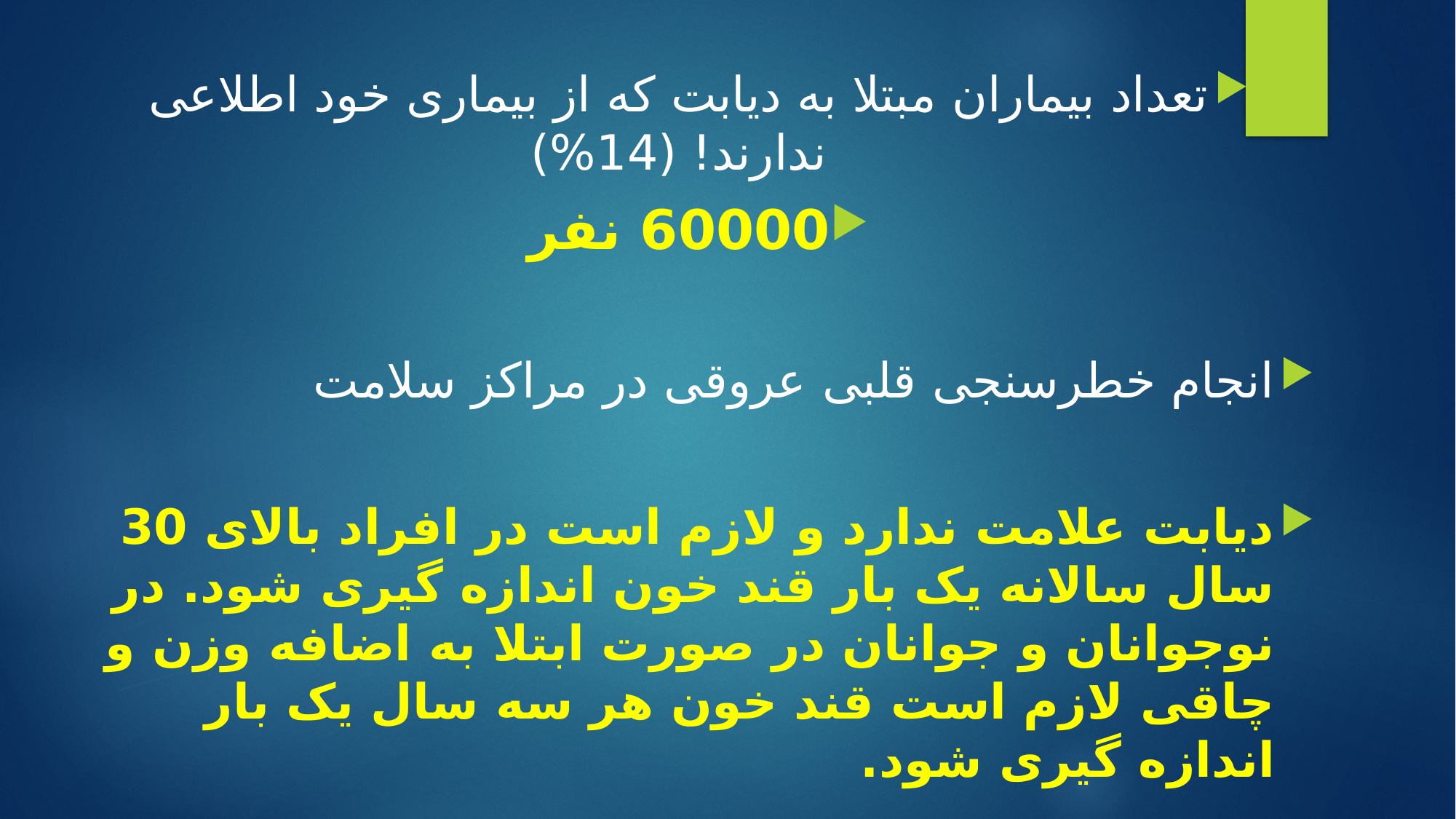

تعداد بیماران مبتلا به دیابت که از بیماری خود اطلاعی ندارند! (14%)
60000 نفر

انجام خطرسنجی قلبی عروقی در مراکز سلامت

دیابت علامت ندارد و لازم است در افراد بالای 30 سال سالانه یک بار قند خون اندازه گیری شود. در نوجوانان و جوانان در صورت ابتلا به اضافه وزن و چاقی لازم است قند خون هر سه سال یک بار اندازه گیری شود.